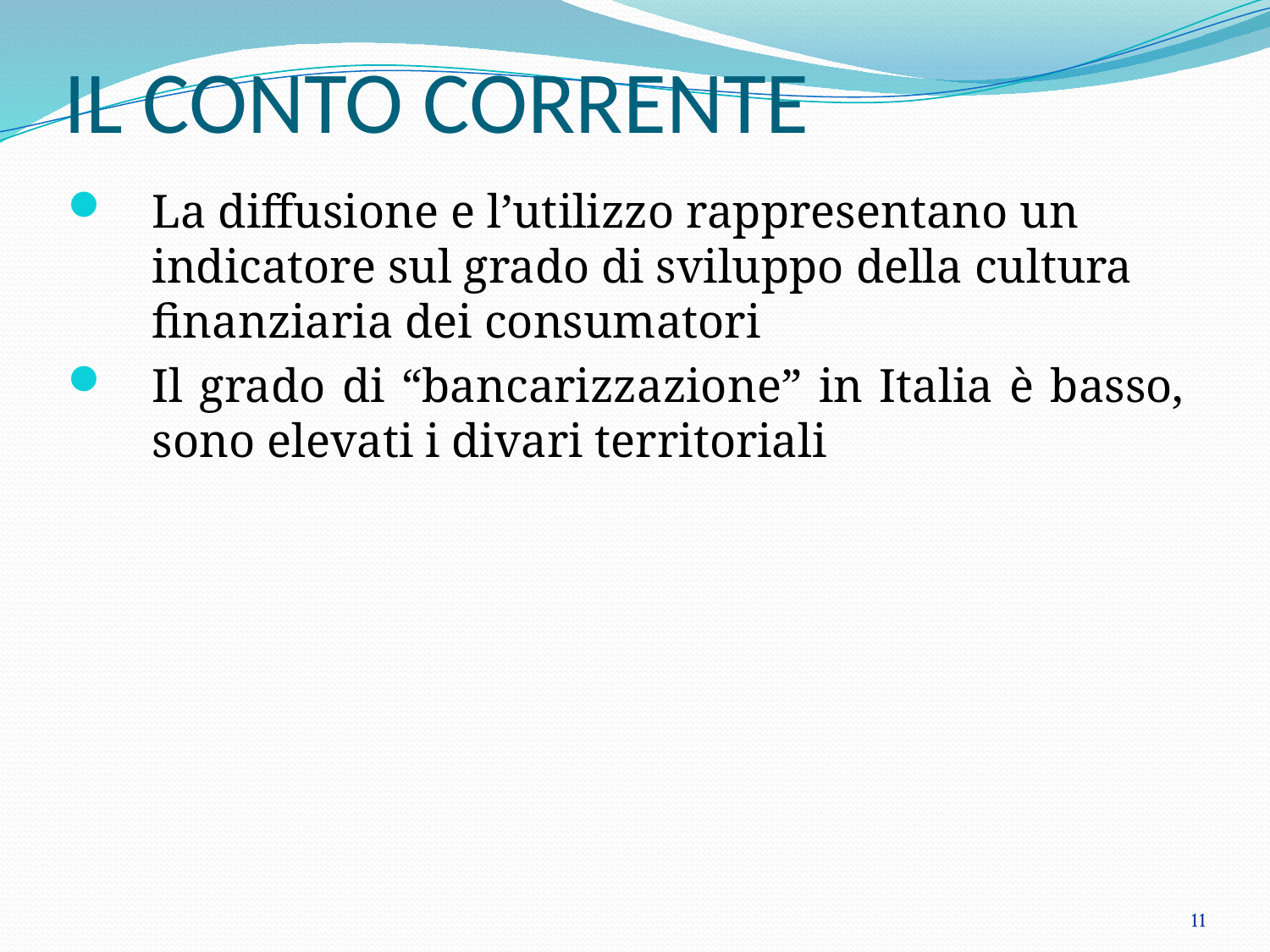

# IL CONTO CORRENTE
La diffusione e l’utilizzo rappresentano un indicatore sul grado di sviluppo della cultura finanziaria dei consumatori
Il grado di “bancarizzazione” in Italia è basso, sono elevati i divari territoriali
11